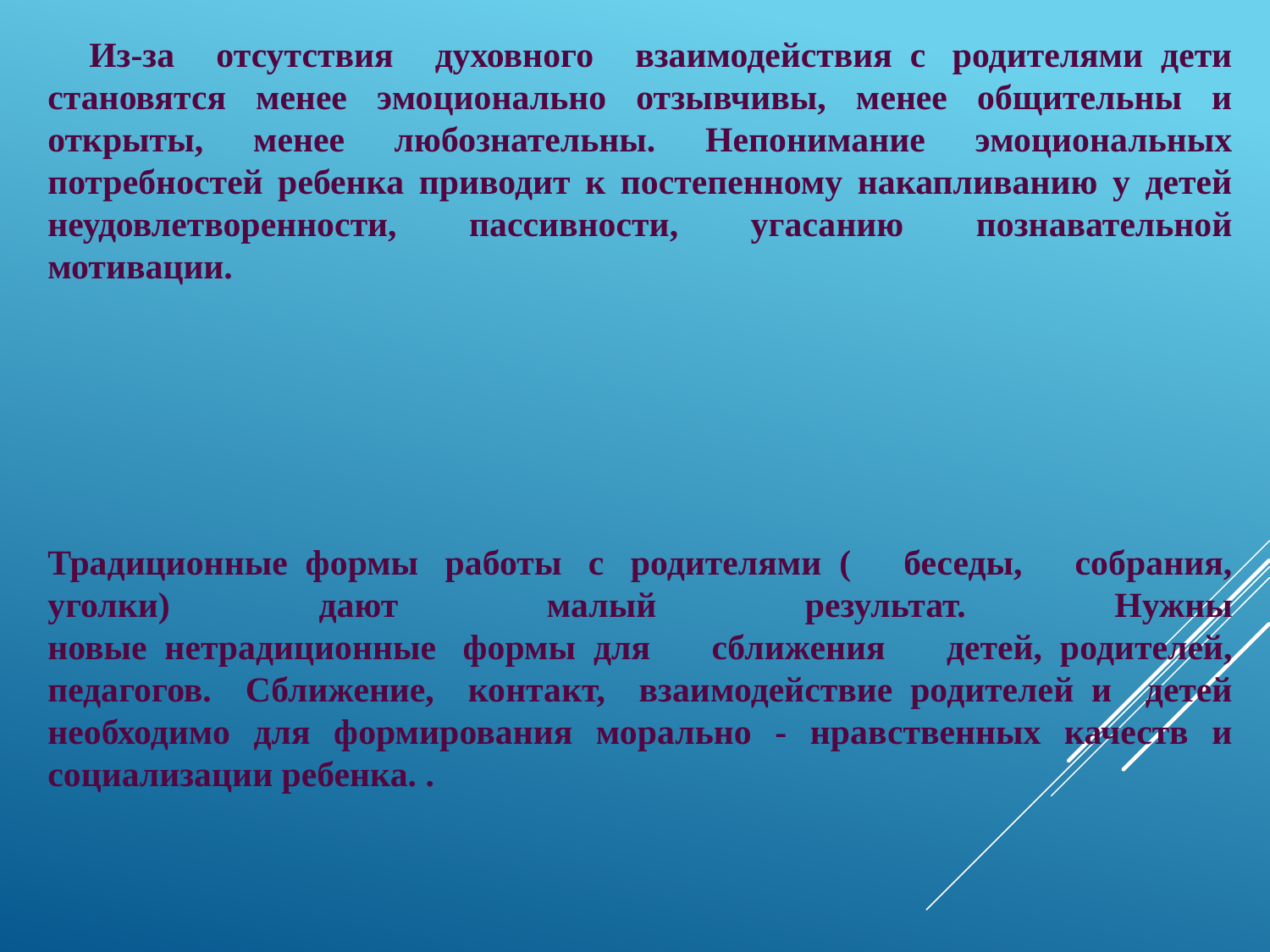

Из-за отсутствия духовного взаимодействия  с   родителями  дети становятся менее эмоционально отзывчивы, менее общительны и открыты, менее любознательны. Непонимание эмоциональных потребностей ребенка приводит к постепенному накапливанию у детей неудовлетворенности, пассивности, угасанию познавательной мотивации.

Традиционные  формы   работы   с   родителями  ( беседы, собрания, уголки) дают малый результат. Нужны новые  нетрадиционные   формы  для сближения детей,  родителей, педагогов. Сближение, контакт, взаимодействие  родителей  и детей необходимо для формирования морально - нравственных качеств и социализации ребенка. .